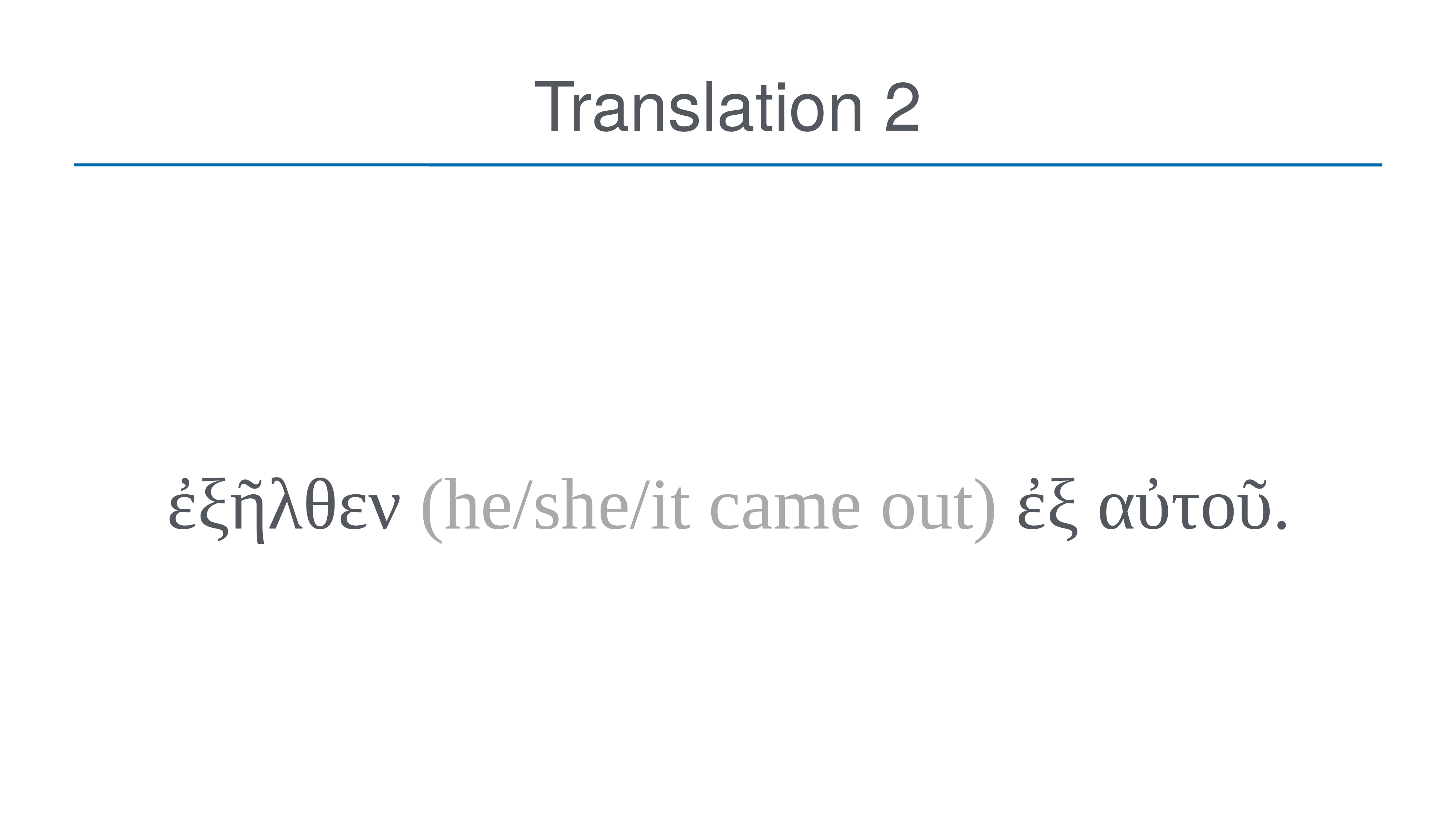

# Translation 2
ἐξῆλθεν (he/she/it came out) ἐξ αὐτοῦ.